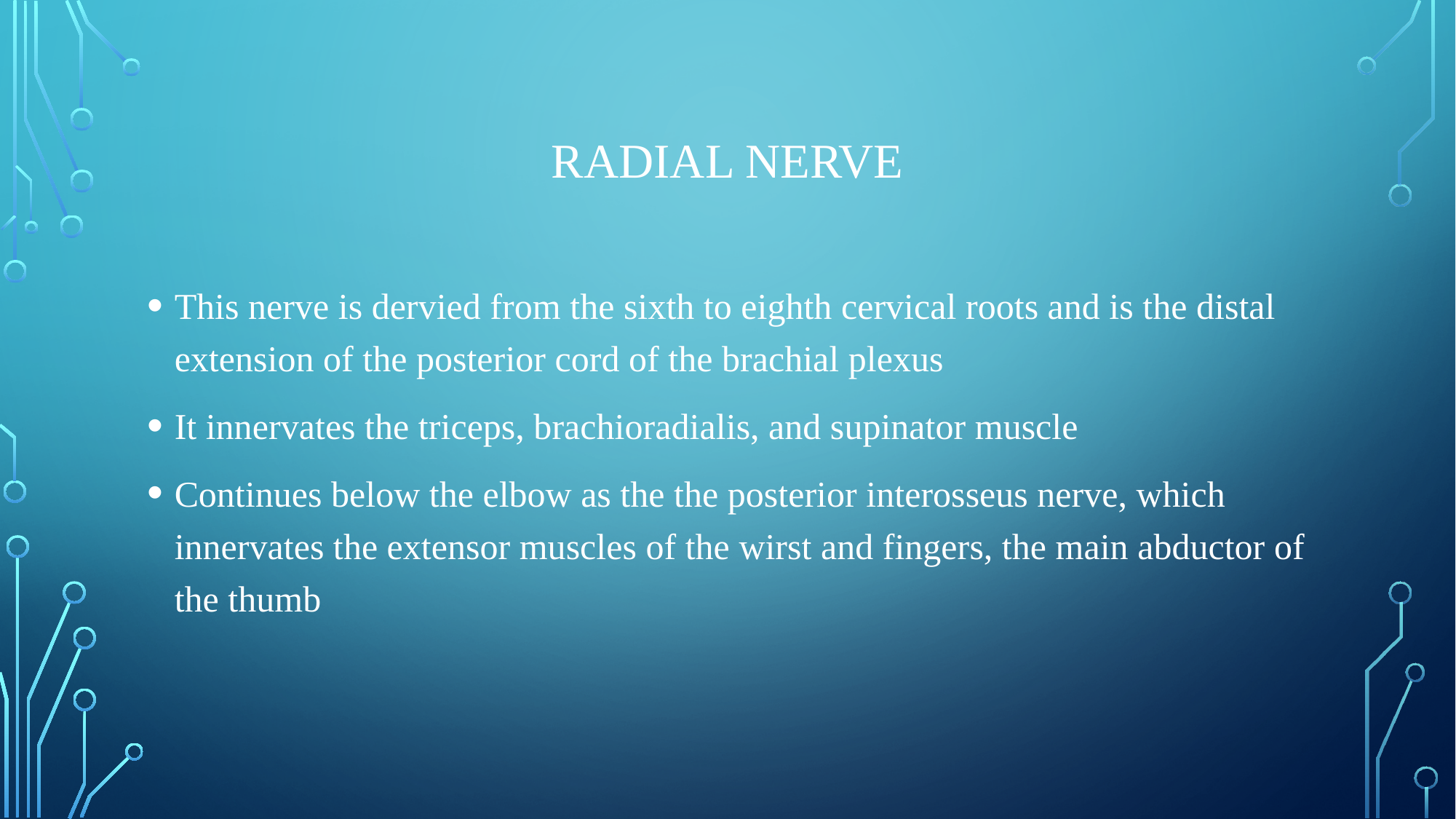

# Radial nerve
This nerve is dervied from the sixth to eighth cervical roots and is the distal extension of the posterior cord of the brachial plexus
It innervates the triceps, brachioradialis, and supinator muscle
Continues below the elbow as the the posterior interosseus nerve, which innervates the extensor muscles of the wirst and fingers, the main abductor of the thumb